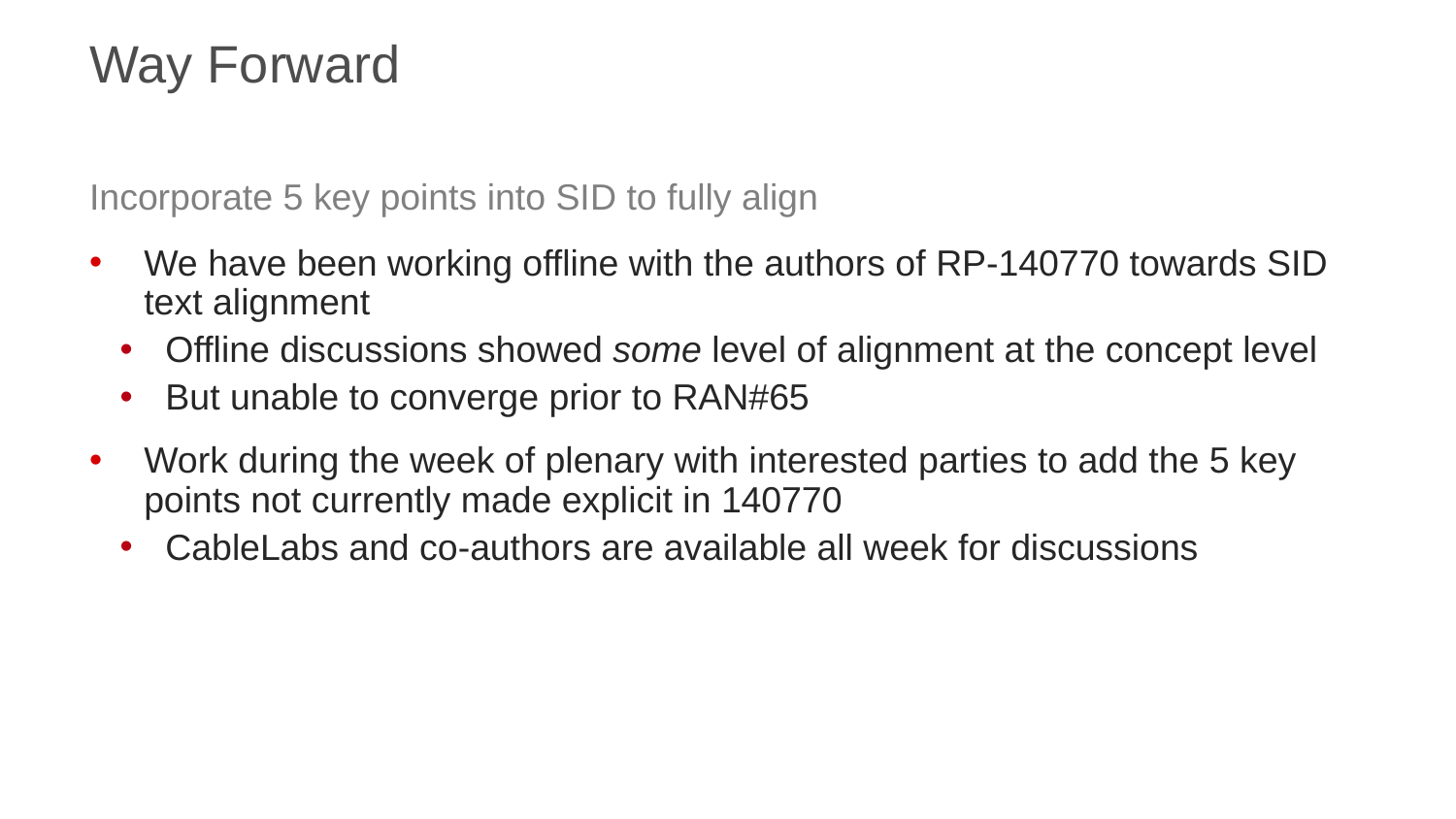

# Way Forward
Incorporate 5 key points into SID to fully align
We have been working offline with the authors of RP-140770 towards SID text alignment
Offline discussions showed some level of alignment at the concept level
But unable to converge prior to RAN#65
Work during the week of plenary with interested parties to add the 5 key points not currently made explicit in 140770
CableLabs and co-authors are available all week for discussions
4